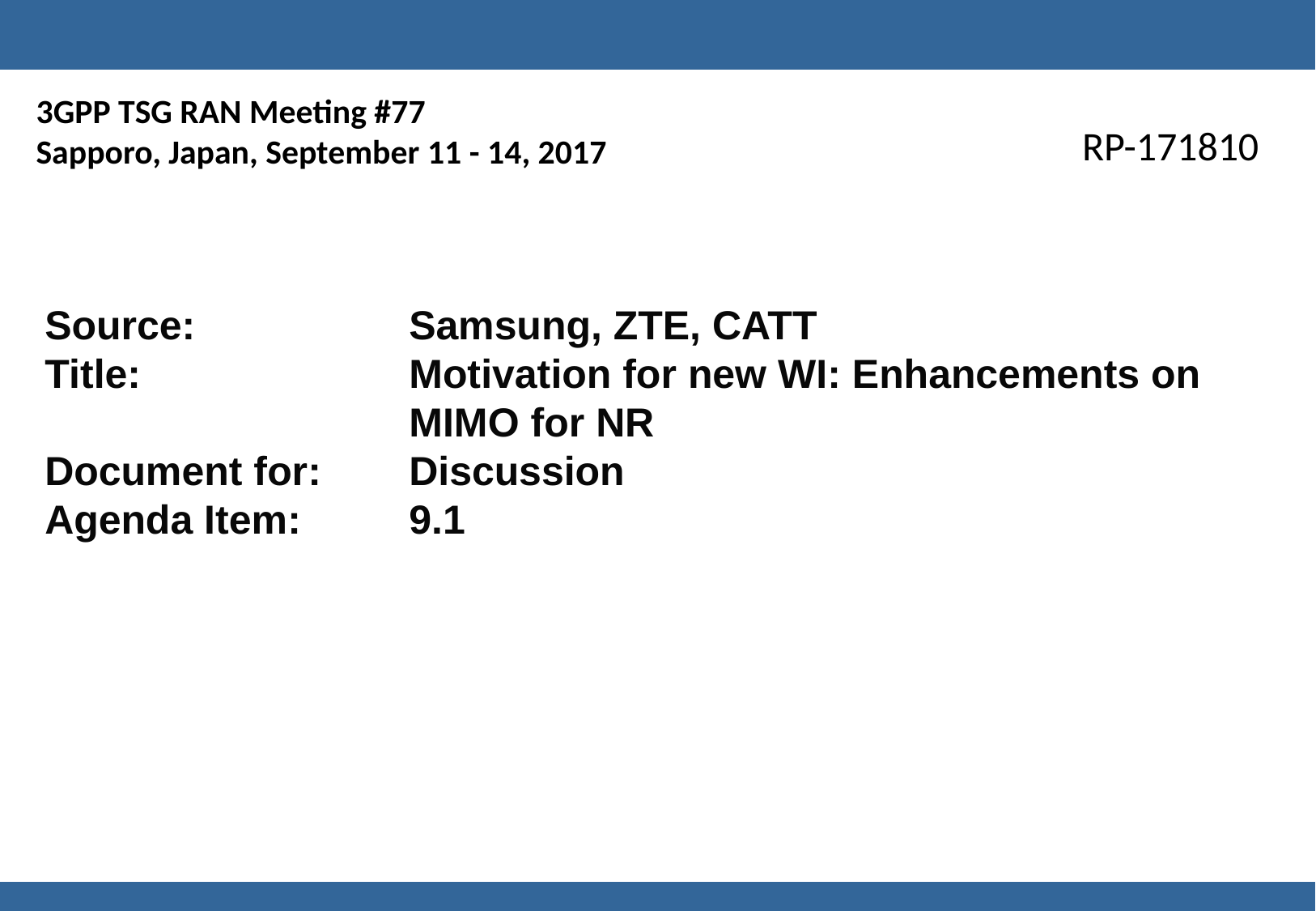

3GPP TSG RAN Meeting #77
Sapporo, Japan, September 11 - 14, 2017
RP-171810
Source:		Samsung, ZTE, CATT
Title:			Motivation for new WI: Enhancements on
			MIMO for NR
Document for:	Discussion
Agenda Item:	9.1